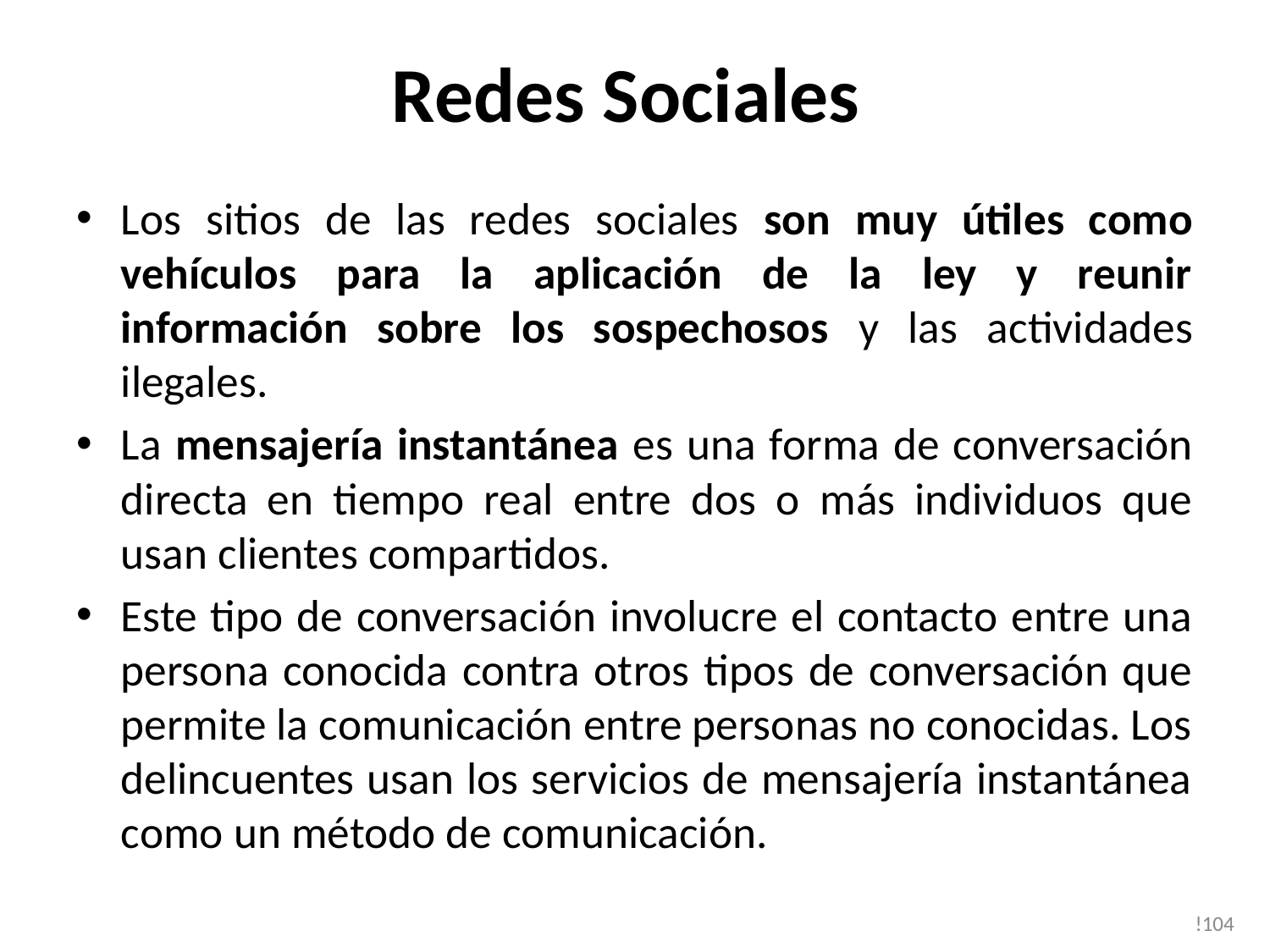

# Redes Sociales
Los sitios de las redes sociales son muy útiles como vehículos para la aplicación de la ley y reunir información sobre los sospechosos y las actividades ilegales.
La mensajería instantánea es una forma de conversación directa en tiempo real entre dos o más individuos que usan clientes compartidos.
Este tipo de conversación involucre el contacto entre una persona conocida contra otros tipos de conversación que permite la comunicación entre personas no conocidas. Los delincuentes usan los servicios de mensajería instantánea como un método de comunicación.

!104